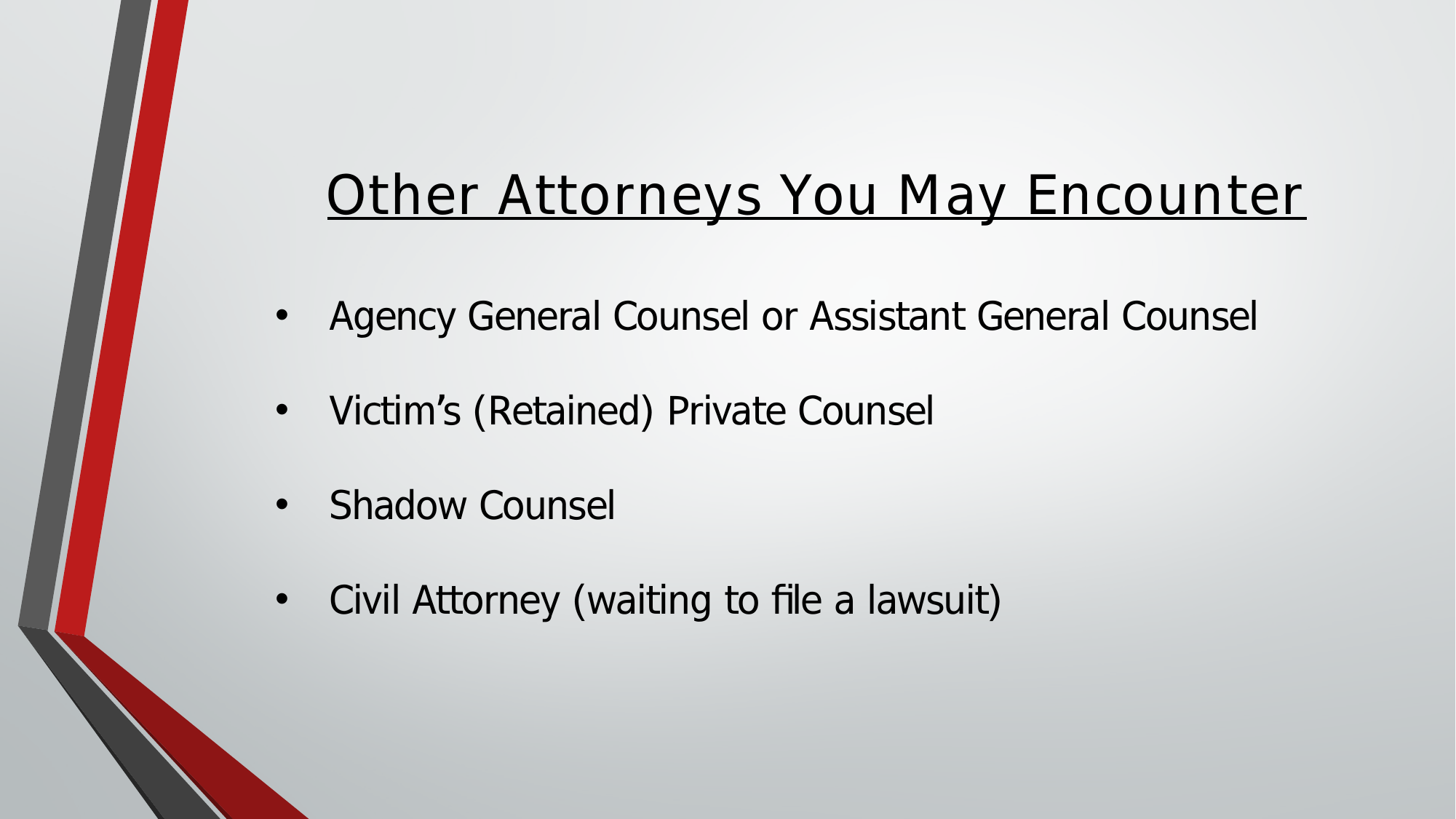

Other Attorneys You May Encounter

Agency General Counsel or Assistant General Counsel

Victim’s (Retained) Private Counsel

Shadow Counsel

Civil Attorney (waiting to file a lawsuit)